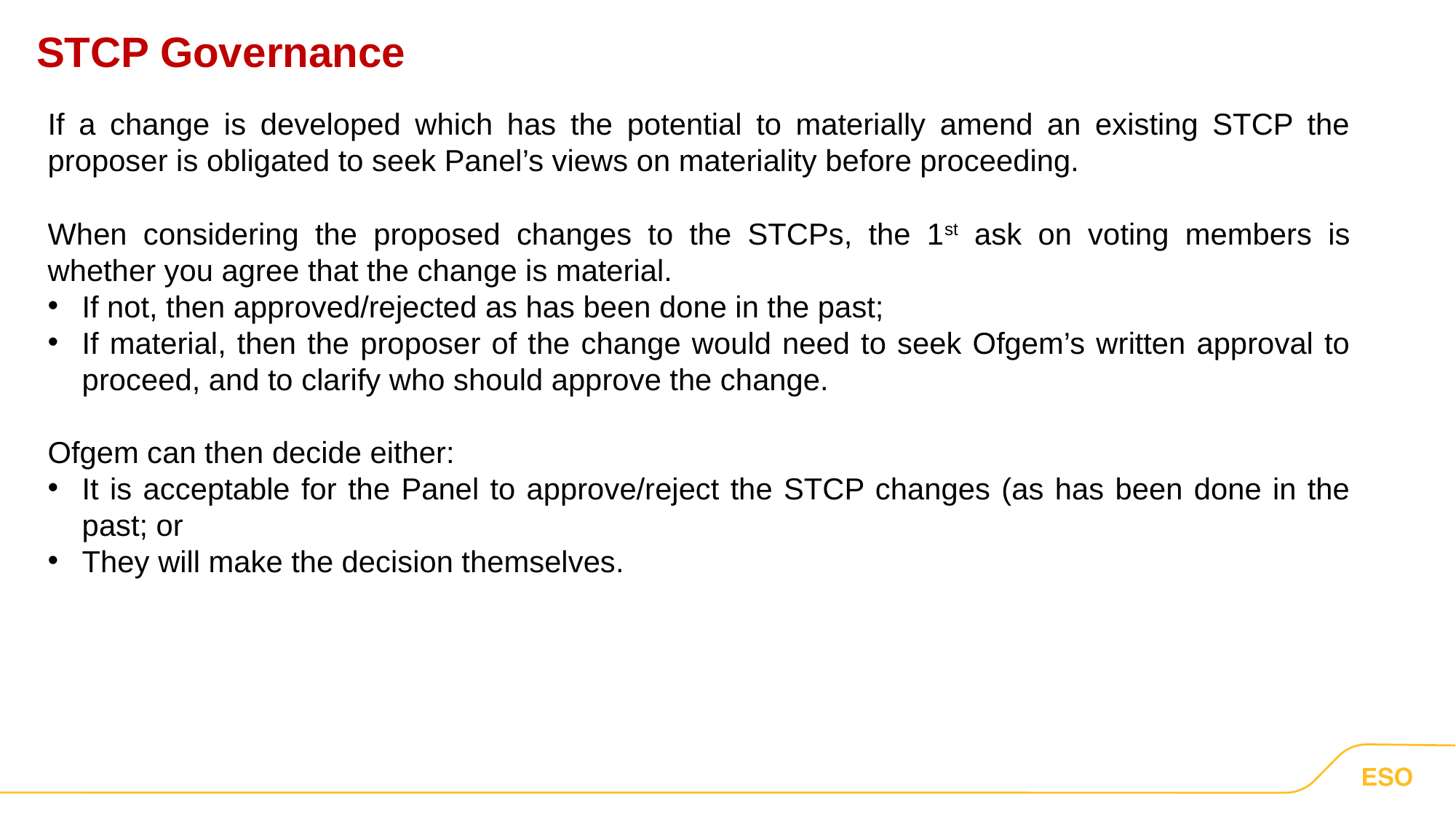

STCP Governance
If a change is developed which has the potential to materially amend an existing STCP the proposer is obligated to seek Panel’s views on materiality before proceeding.

When considering the proposed changes to the STCPs, the 1st ask on voting members is whether you agree that the change is material.
If not, then approved/rejected as has been done in the past;
If material, then the proposer of the change would need to seek Ofgem’s written approval to proceed, and to clarify who should approve the change.

Ofgem can then decide either:
It is acceptable for the Panel to approve/reject the STCP changes (as has been done in the past; or
They will make the decision themselves.